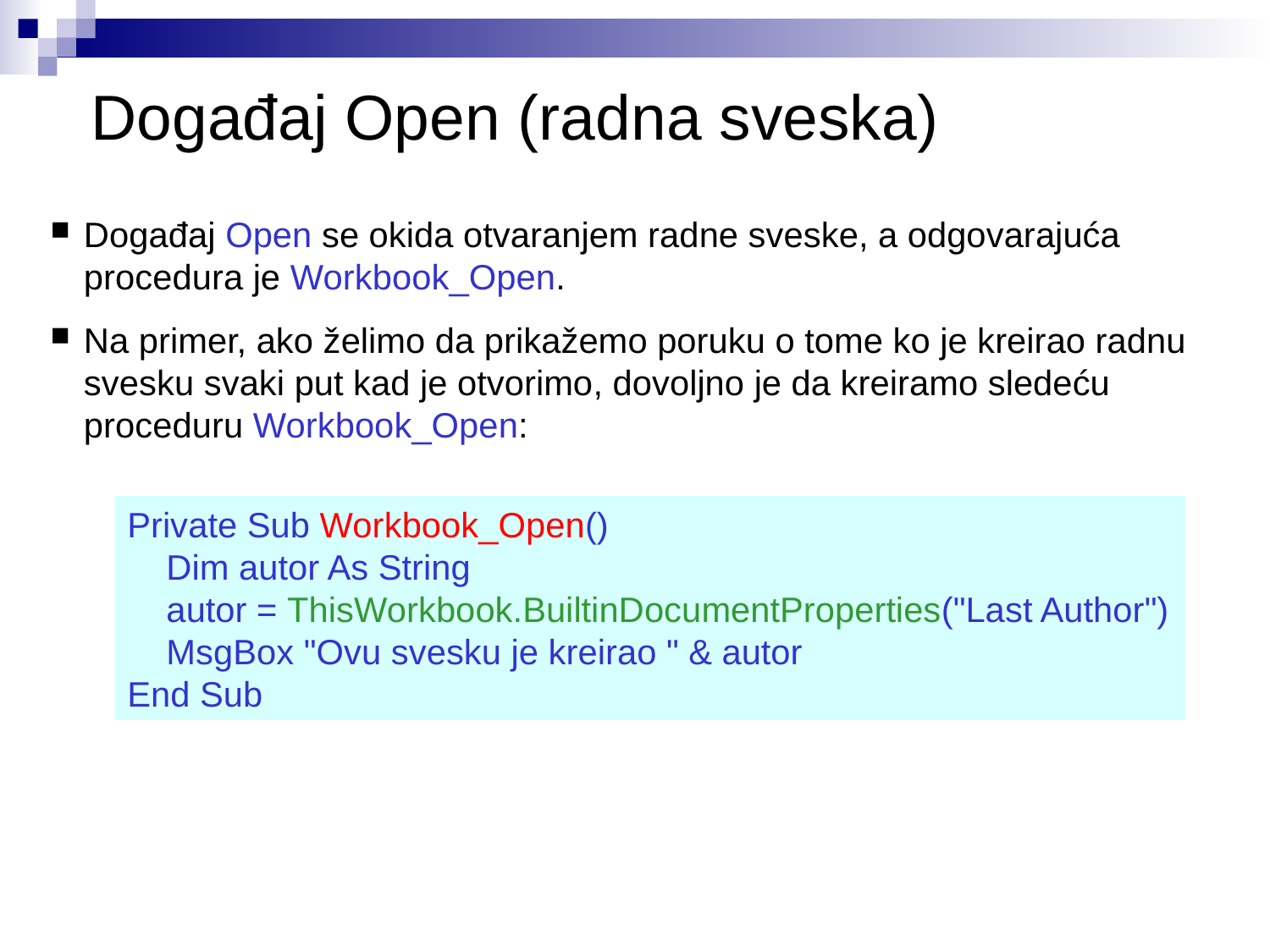

# Događaj Open (radna sveska)
Događaj Open se okida otvaranjem radne sveske, a odgovarajuća procedura je Workbook_Open.
Na primer, ako želimo da prikažemo poruku o tome ko je kreirao radnu svesku svaki put kad je otvorimo, dovoljno je da kreiramo sledeću proceduru Workbook_Open:
Private Sub Workbook_Open()
    Dim autor As String
    autor = ThisWorkbook.BuiltinDocumentProperties("Last Author")
    MsgBox "Ovu svesku je kreirao " & autor
End Sub